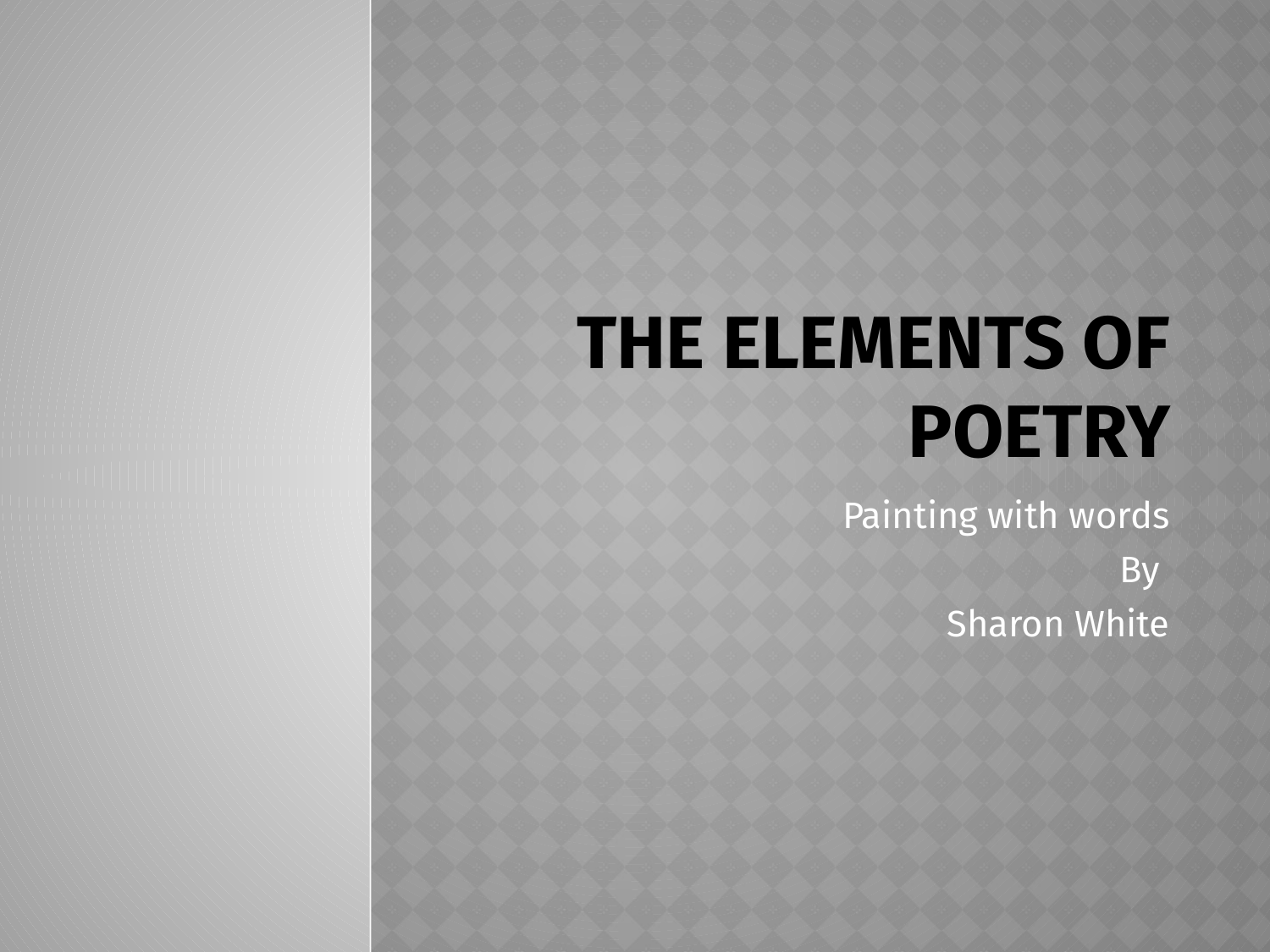

# The Elements of Poetry
Painting with words
By
Sharon White